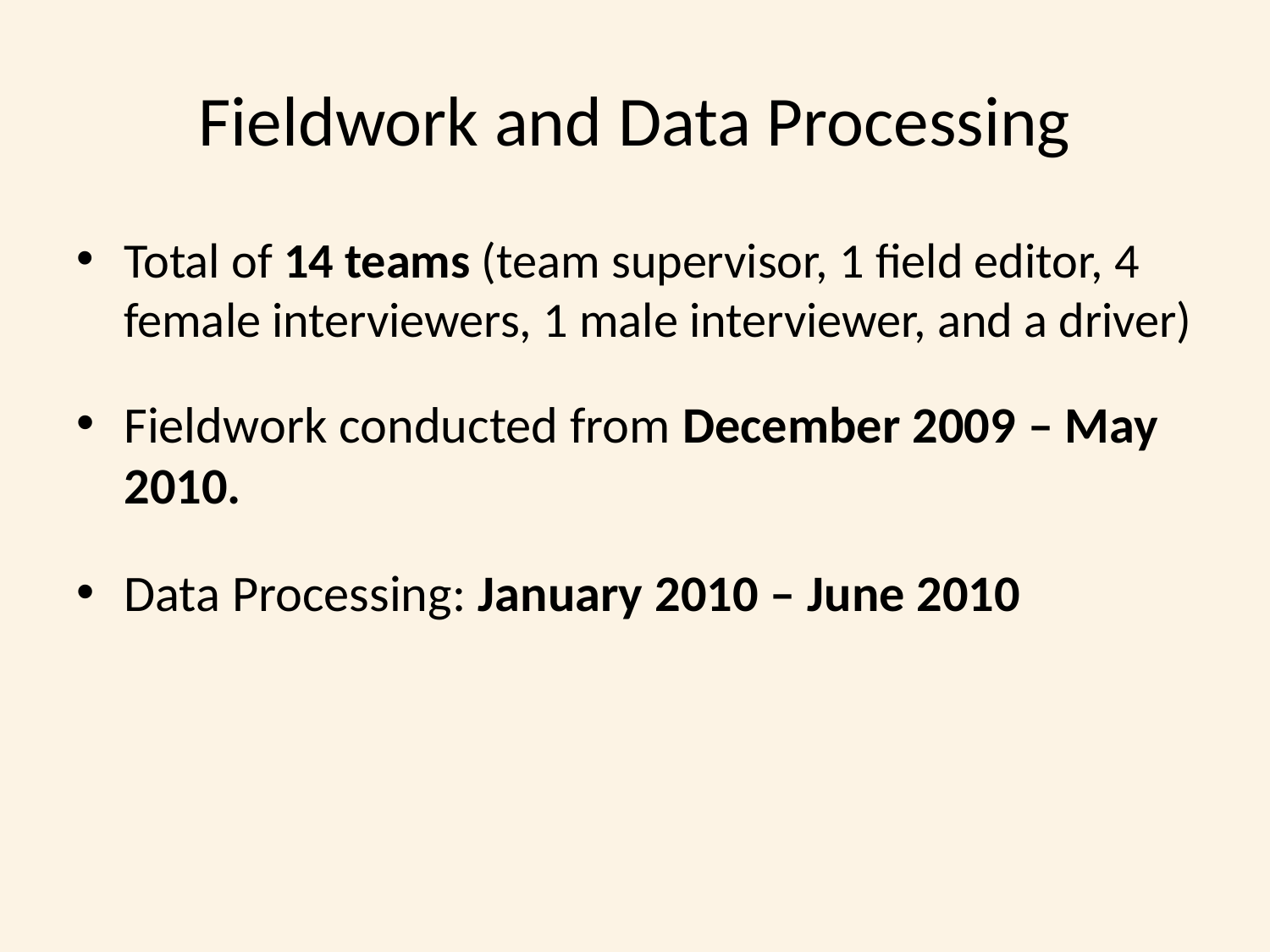

# Fieldwork and Data Processing
Total of 14 teams (team supervisor, 1 field editor, 4 female interviewers, 1 male interviewer, and a driver)
Fieldwork conducted from December 2009 – May 2010.
Data Processing: January 2010 – June 2010